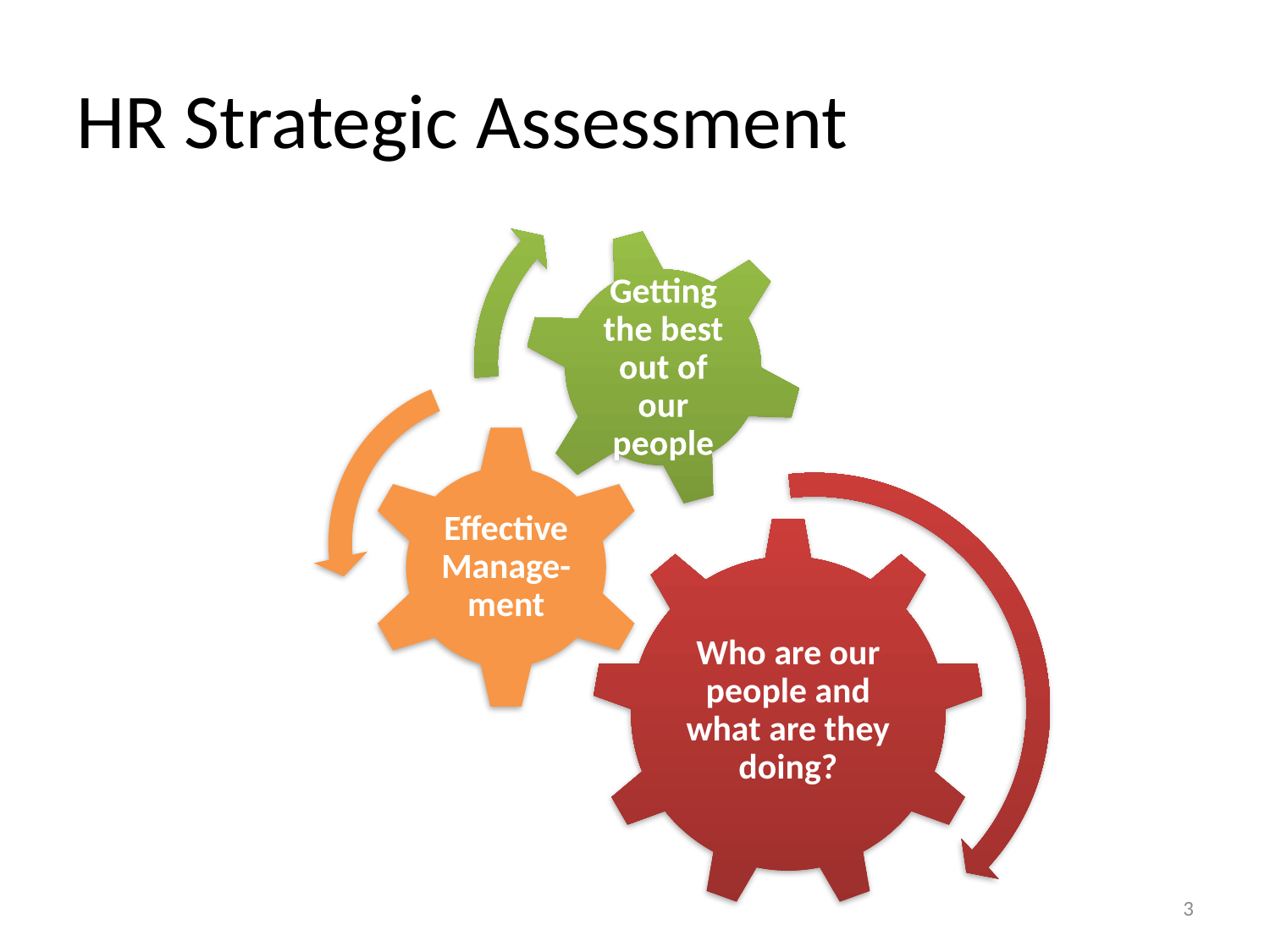

# HR Strategic Assessment
Who are our people and what are they doing?
Effective Manage-ment
Getting the best out of our people
3